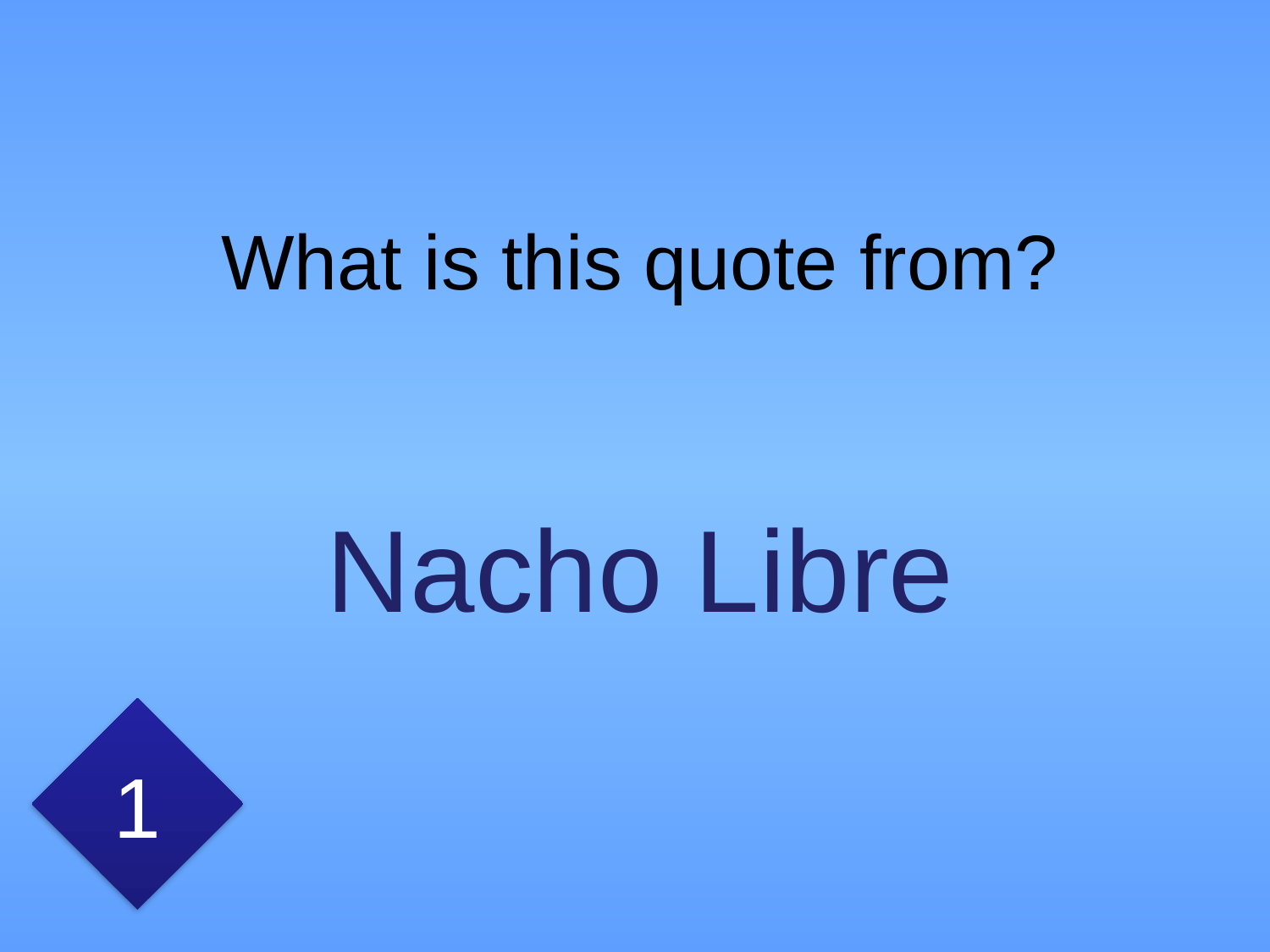

# What is this quote from?
Nacho Libre
1